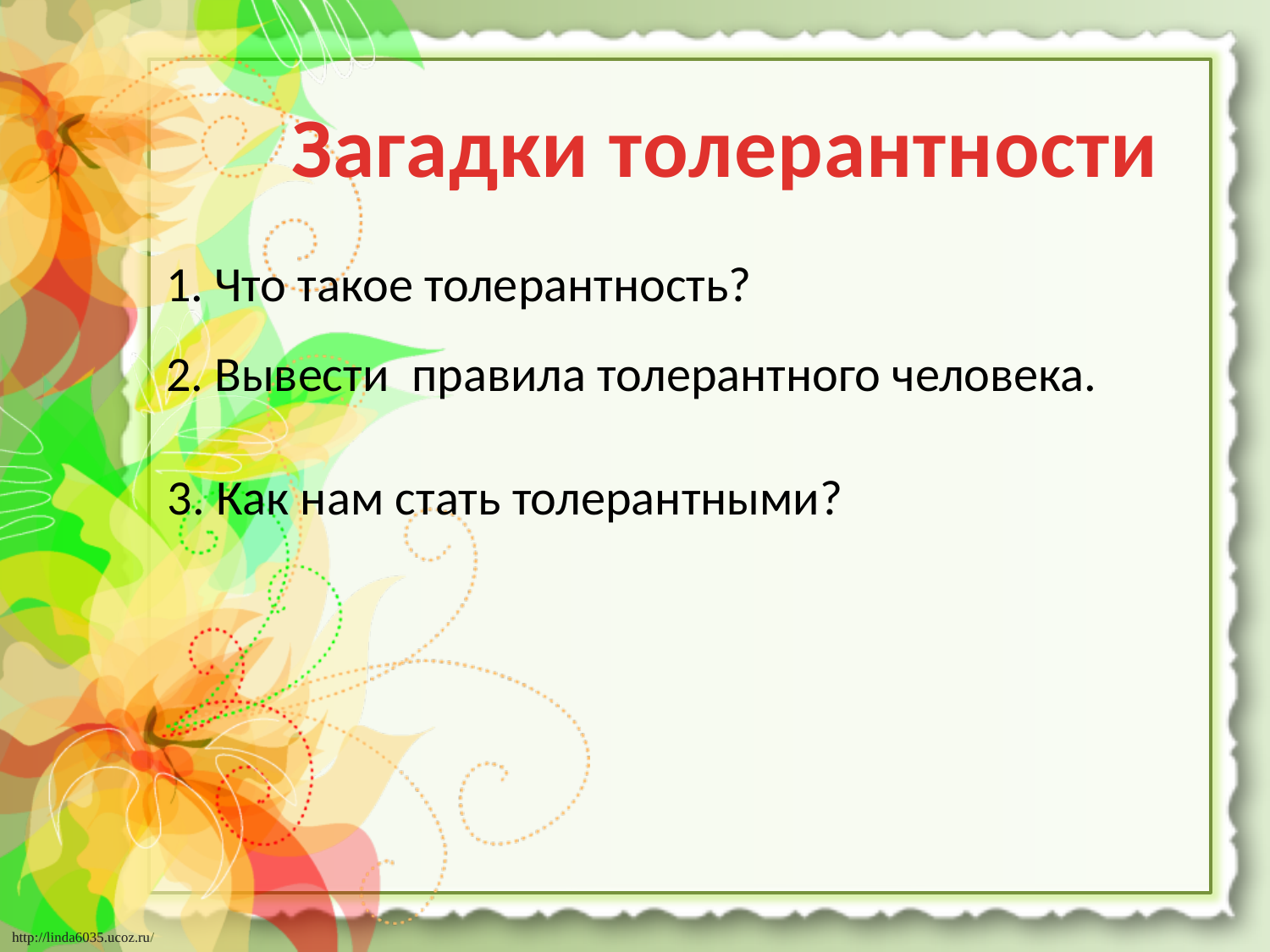

Загадки толерантности
1. Что такое толерантность?
2. Вывести  правила толерантного человека.
3. Как нам стать толерантными?